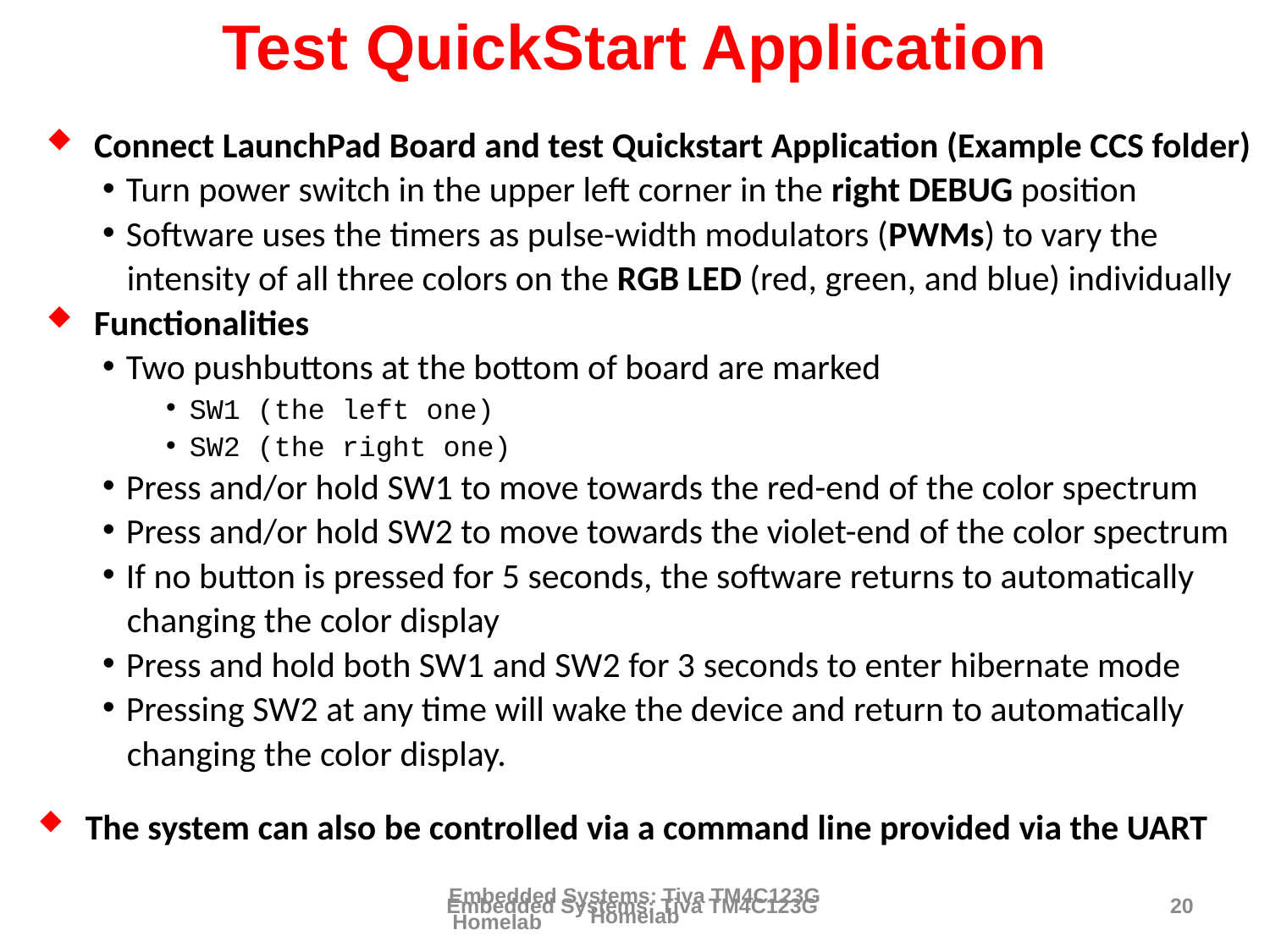

# Test QuickStart Application
Connect LaunchPad Board and test Quickstart Application (Example CCS folder)
Turn power switch in the upper left corner in the right DEBUG position
Software uses the timers as pulse-width modulators (PWMs) to vary the
   intensity of all three colors on the RGB LED (red, green, and blue) individually
Functionalities
Two pushbuttons at the bottom of board are marked
SW1 (the left one)
SW2 (the right one)
Press and/or hold SW1 to move towards the red-end of the color spectrum
Press and/or hold SW2 to move towards the violet-end of the color spectrum
If no button is pressed for 5 seconds, the software returns to automatically
   changing the color display
Press and hold both SW1 and SW2 for 3 seconds to enter hibernate mode
Pressing SW2 at any time will wake the device and return to automatically
   changing the color display.
The system can also be controlled via a command line provided via the UART

Embedded Systems: Tiva TM4C123G Homelab
Embedded Systems: Tiva TM4C123G Homelab
20